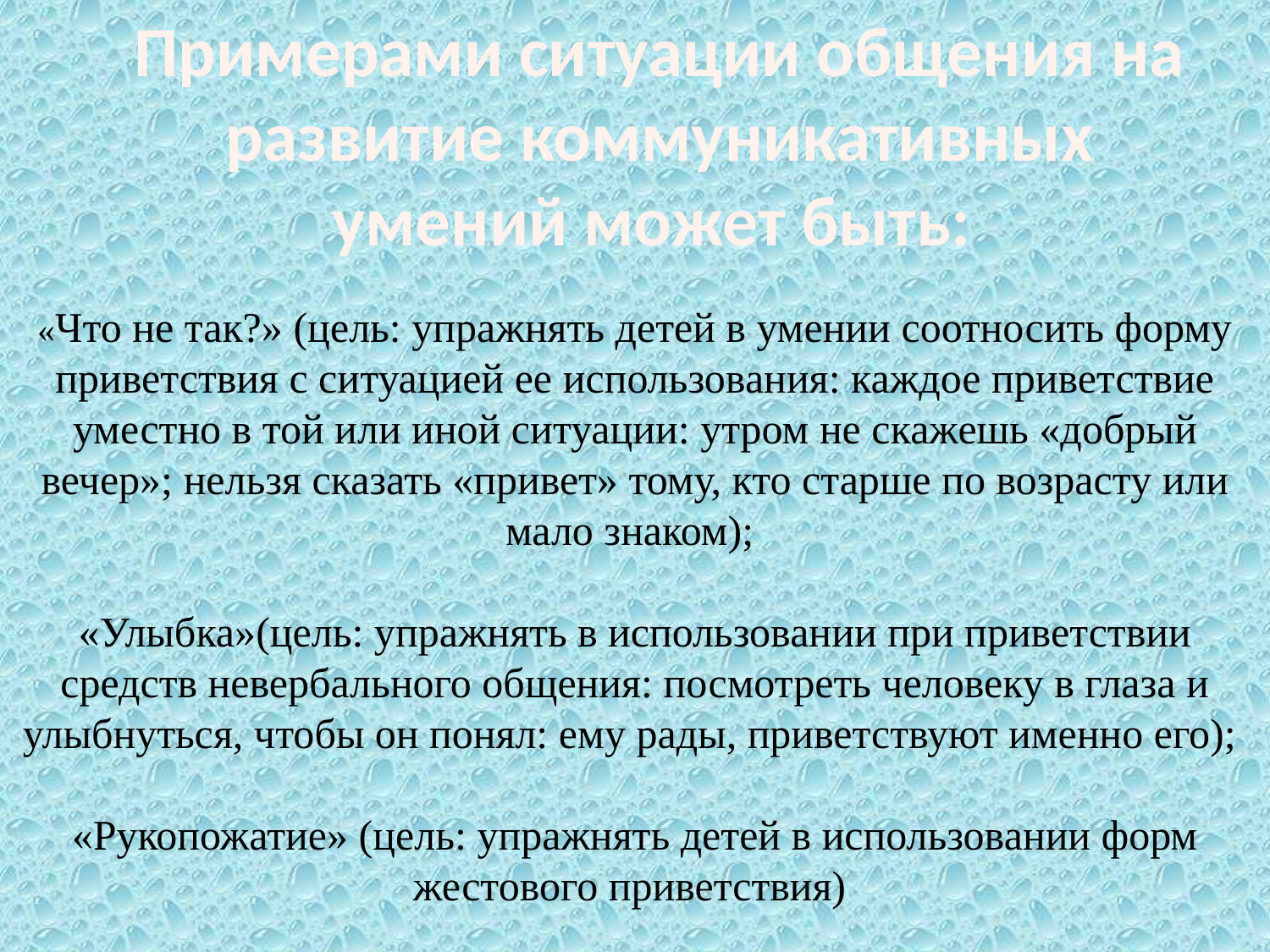

Примерами ситуации общения на развитие коммуникативных умений может быть:
# «Что не так?» (цель: упражнять детей в умении соотносить форму приветствия с ситуацией ее использования: каждое приветствие уместно в той или иной ситуации: утром не скажешь «добрый вечер»; нельзя сказать «привет» тому, кто старше по возрасту или мало знаком); «Улыбка»(цель: упражнять в использовании при приветствии средств невербального общения: посмотреть человеку в глаза и улыбнуться, чтобы он понял: ему рады, приветствуют именно его); «Рукопожатие» (цель: упражнять детей в использовании форм жестового приветствия)